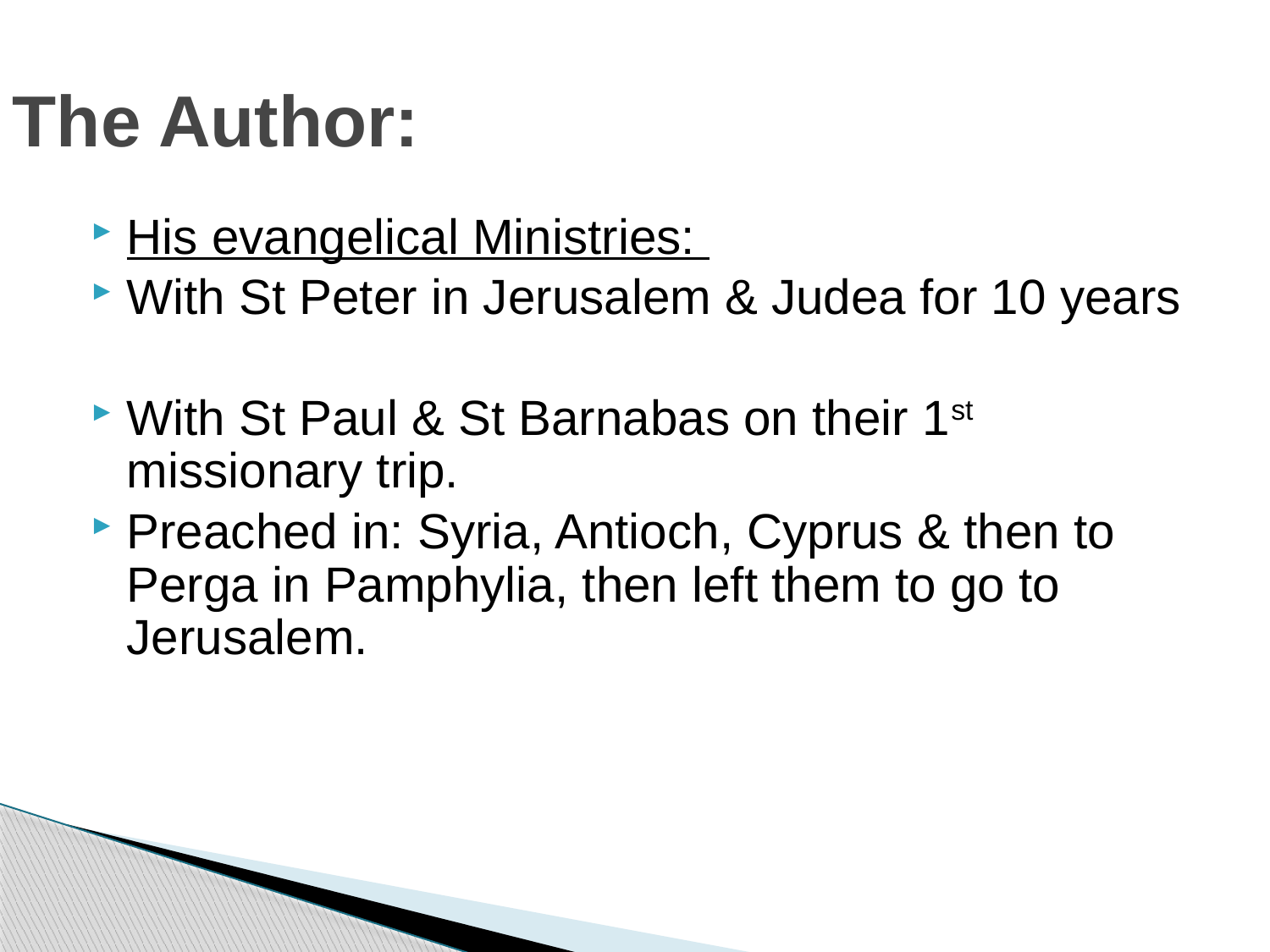

# The Author:
His evangelical Ministries:
With St Peter in Jerusalem & Judea for 10 years

With St Paul & St Barnabas on their 1st missionary trip.
Preached in: Syria, Antioch, Cyprus & then to Perga in Pamphylia, then left them to go to Jerusalem.